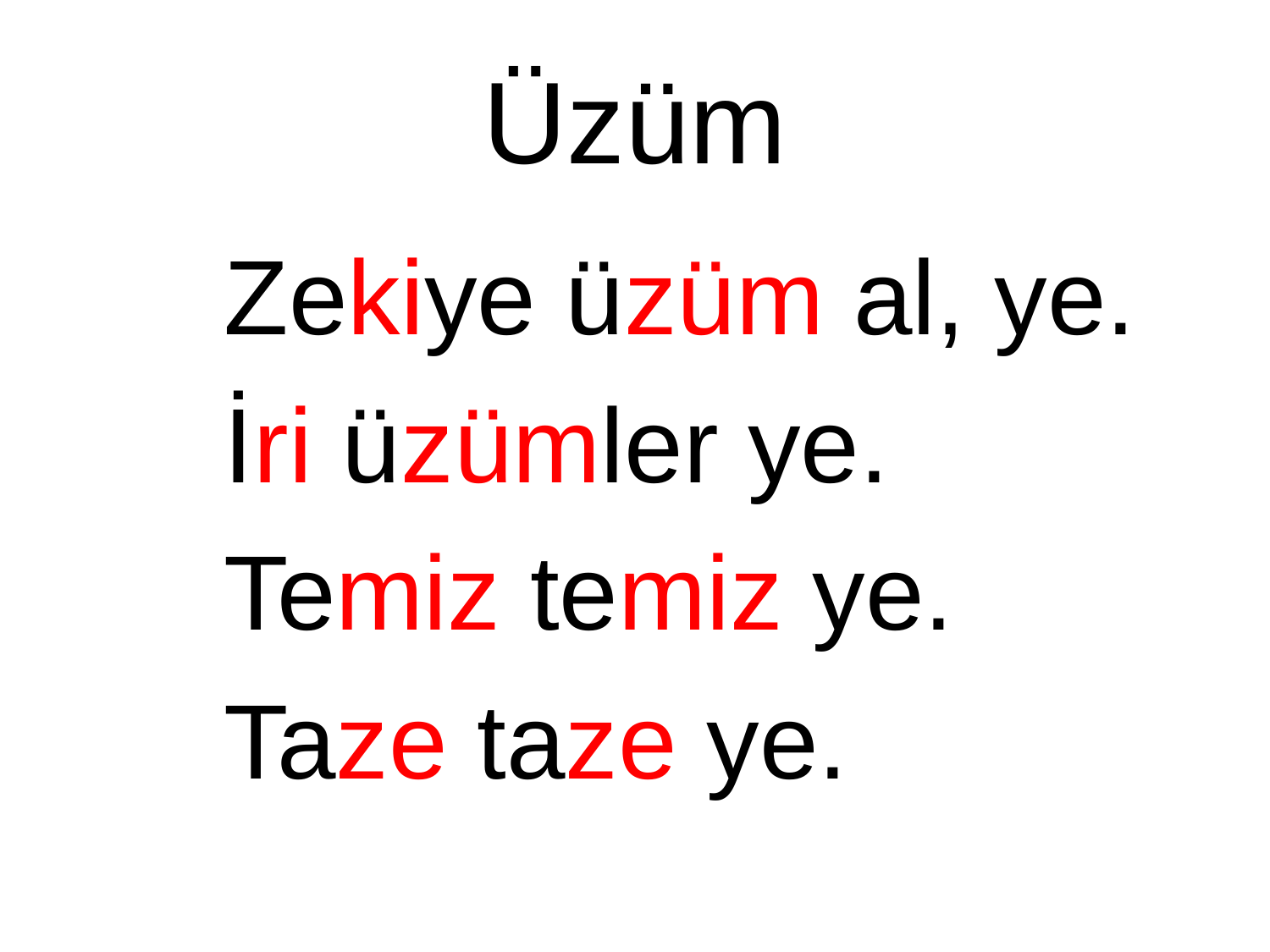

# Üzüm
Zekiye üzüm al, ye.
İri üzümler ye.
Temiz temiz ye.
Taze taze ye.